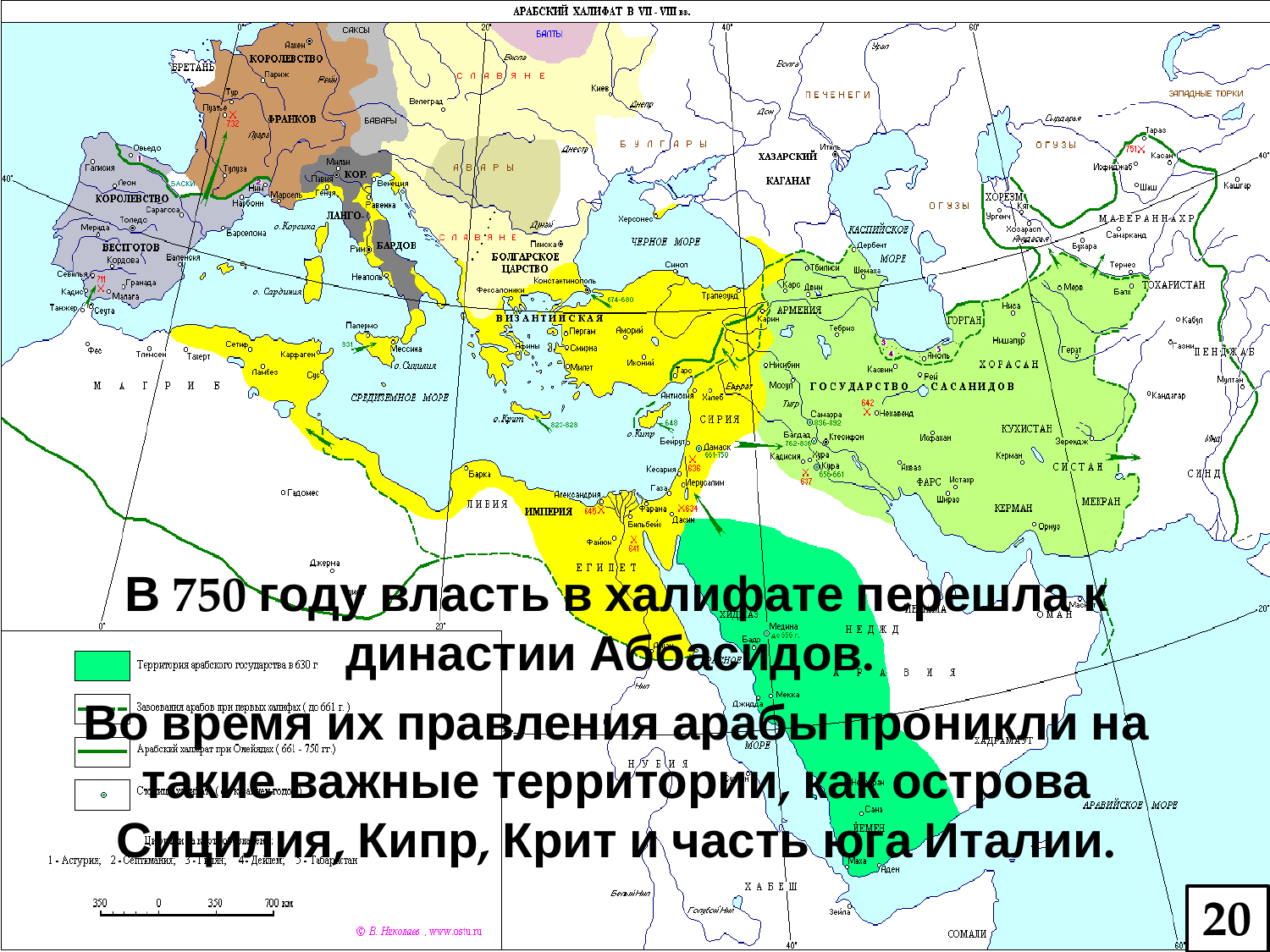

В 750 году власть в халифате перешла к династии Аббасидов.
Во время их правления арабы проникли на такие важные территории, как острова Сицилия, Кипр, Крит и часть юга Италии.
20